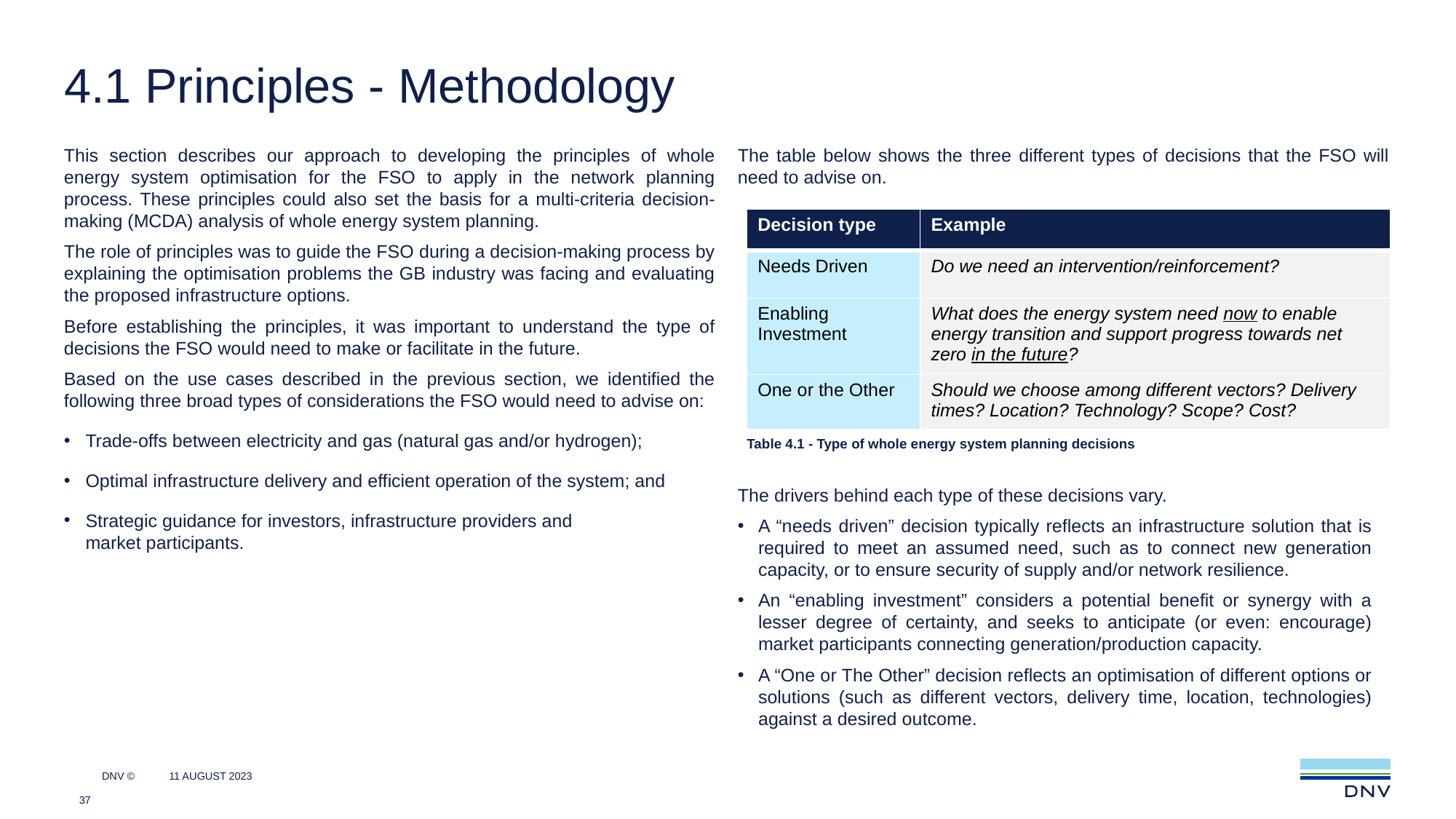

4.1 Principles - Methodology
This section describes our approach to developing the principles of whole energy system optimisation for the FSO to apply in the network planning process. These principles could also set the basis for a multi-criteria decision-making (MCDA) analysis of whole energy system planning.
The role of principles was to guide the FSO during a decision-making process by explaining the optimisation problems the GB industry was facing and evaluating the proposed infrastructure options.
Before establishing the principles, it was important to understand the type of decisions the FSO would need to make or facilitate in the future.
Based on the use cases described in the previous section, we identified the following three broad types of considerations the FSO would need to advise on:
Trade-offs between electricity and gas (natural gas and/or hydrogen);
Optimal infrastructure delivery and efficient operation of the system; and
Strategic guidance for investors, infrastructure providers and
market participants.
The table below shows the three different types of decisions that the FSO will need to advise on.

| Decision type | Example |
| --- | --- |
| Needs Driven | Do we need an intervention/reinforcement? |
| Enabling Investment | What does the energy system need now to enable energy transition and support progress towards net zero in the future? |
| One or the Other | Should we choose among different vectors? Delivery times? Location? Technology? Scope? Cost? |
Table 4.1 - Type of whole energy system planning decisions
The drivers behind each type of these decisions vary.
A “needs driven” decision typically reflects an infrastructure solution that is required to meet an assumed need, such as to connect new generation capacity, or to ensure security of supply and/or network resilience.
An “enabling investment” considers a potential benefit or synergy with a lesser degree of certainty, and seeks to anticipate (or even: encourage) market participants connecting generation/production capacity.
A “One or The Other” decision reflects an optimisation of different options or solutions (such as different vectors, delivery time, location, technologies) against a desired outcome.
37